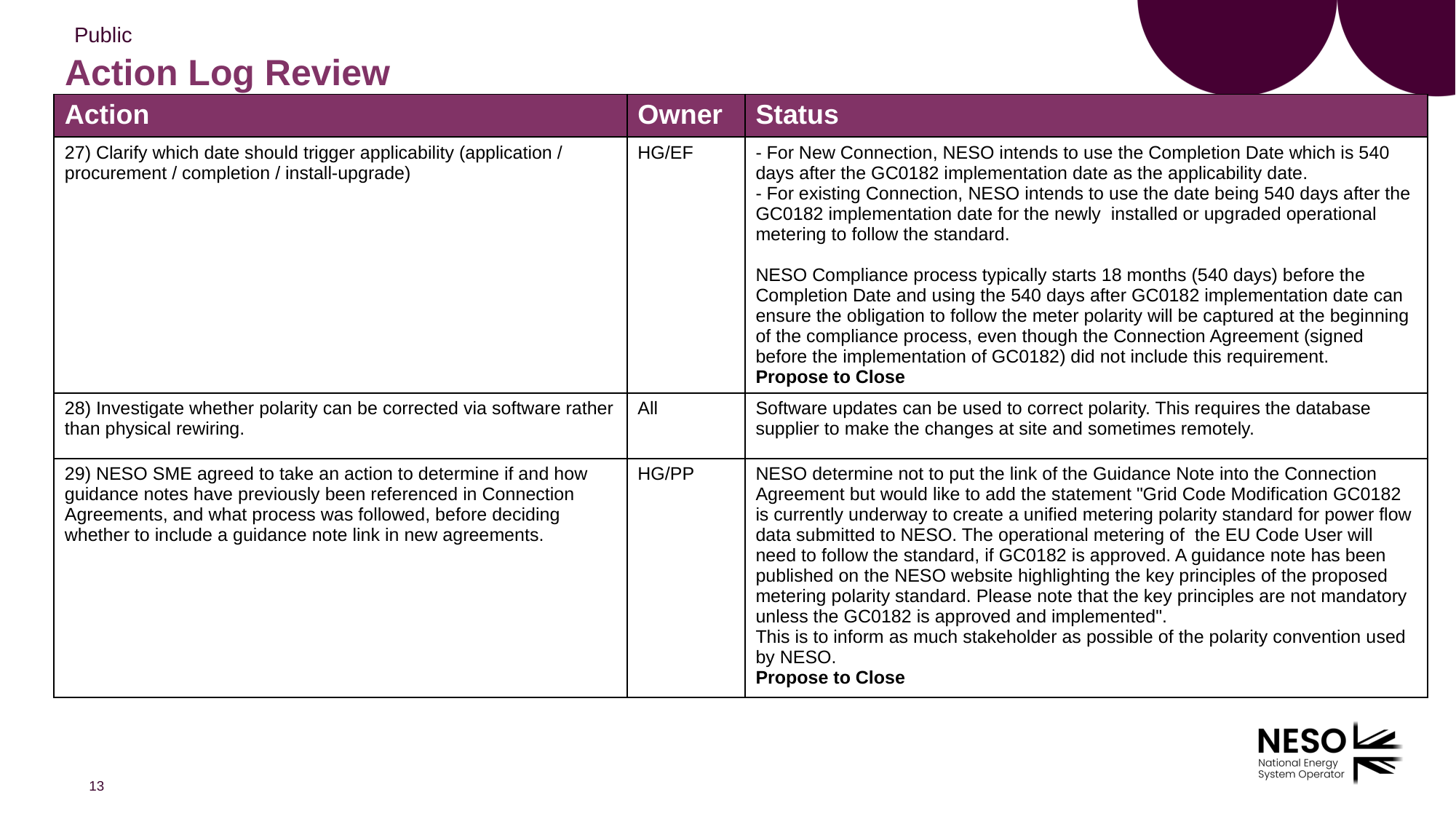

# Action Log Review
| Action | Owner | Status |
| --- | --- | --- |
| 27) Clarify which date should trigger applicability (application / procurement / completion / install‑upgrade) | HG/EF | - For New Connection, NESO intends to use the Completion Date which is 540 days after the GC0182 implementation date as the applicability date. - For existing Connection, NESO intends to use the date being 540 days after the GC0182 implementation date for the newly installed or upgraded operational metering to follow the standard. NESO Compliance process typically starts 18 months (540 days) before the Completion Date and using the 540 days after GC0182 implementation date can ensure the obligation to follow the meter polarity will be captured at the beginning of the compliance process, even though the Connection Agreement (signed before the implementation of GC0182) did not include this requirement. Propose to Close |
| 28) Investigate whether polarity can be corrected via software rather than physical rewiring. | All | Software updates can be used to correct polarity. This requires the database supplier to make the changes at site and sometimes remotely. |
| 29) NESO SME agreed to take an action to determine if and how guidance notes have previously been referenced in Connection Agreements, and what process was followed, before deciding whether to include a guidance note link in new agreements. | HG/PP | NESO determine not to put the link of the Guidance Note into the Connection Agreement but would like to add the statement "Grid Code Modification GC0182 is currently underway to create a unified metering polarity standard for power flow data submitted to NESO. The operational metering of the EU Code User will need to follow the standard, if GC0182 is approved. A guidance note has been published on the NESO website highlighting the key principles of the proposed metering polarity standard. Please note that the key principles are not mandatory unless the GC0182 is approved and implemented". This is to inform as much stakeholder as possible of the polarity convention used by NESO. Propose to Close |